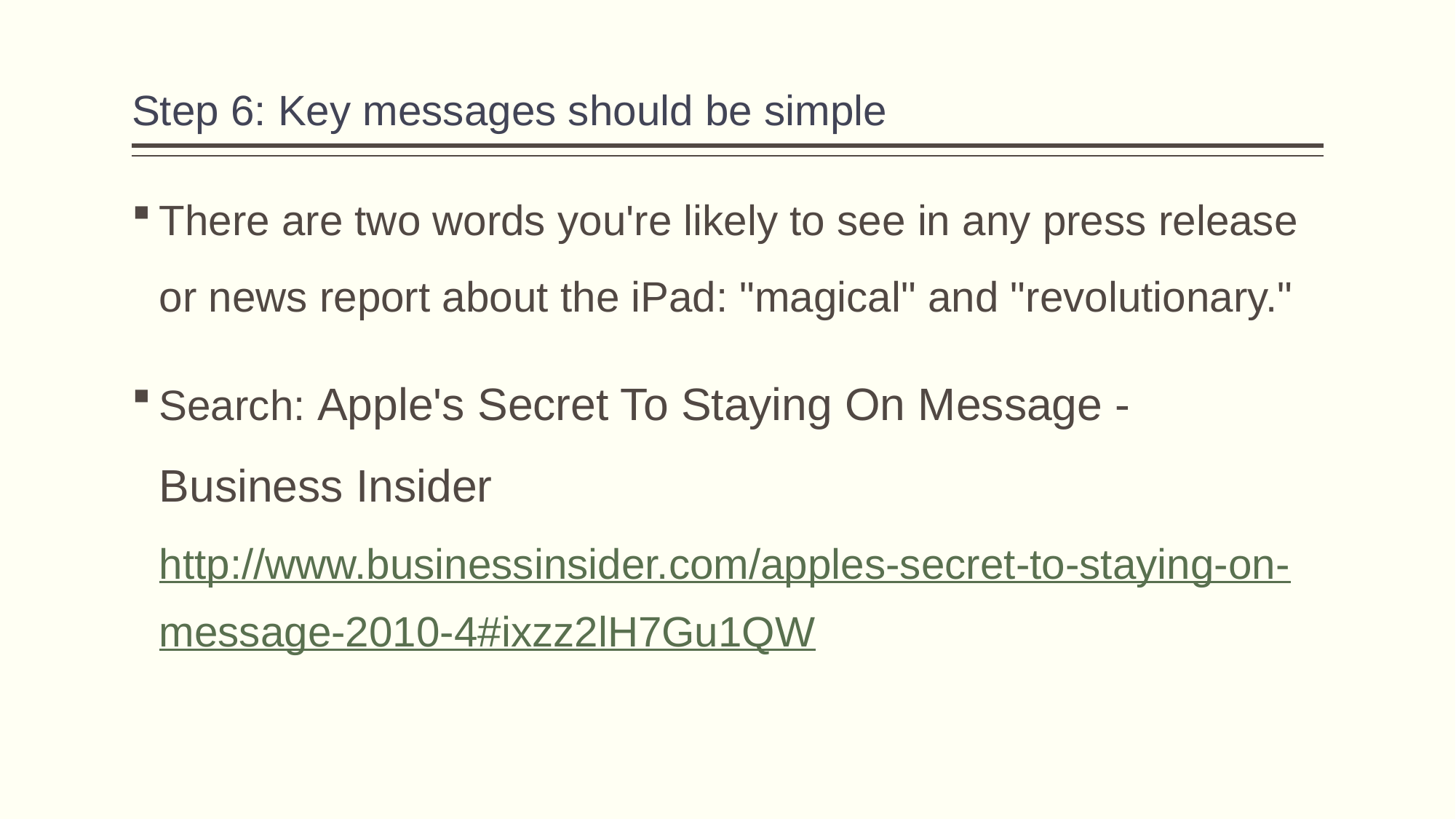

# Step 6: Key messages should be simple
There are two words you're likely to see in any press release or news report about the iPad: "magical" and "revolutionary."
Search: Apple's Secret To Staying On Message - Business Insider
http://www.businessinsider.com/apples-secret-to-staying-on-message-2010-4#ixzz2lH7Gu1QW